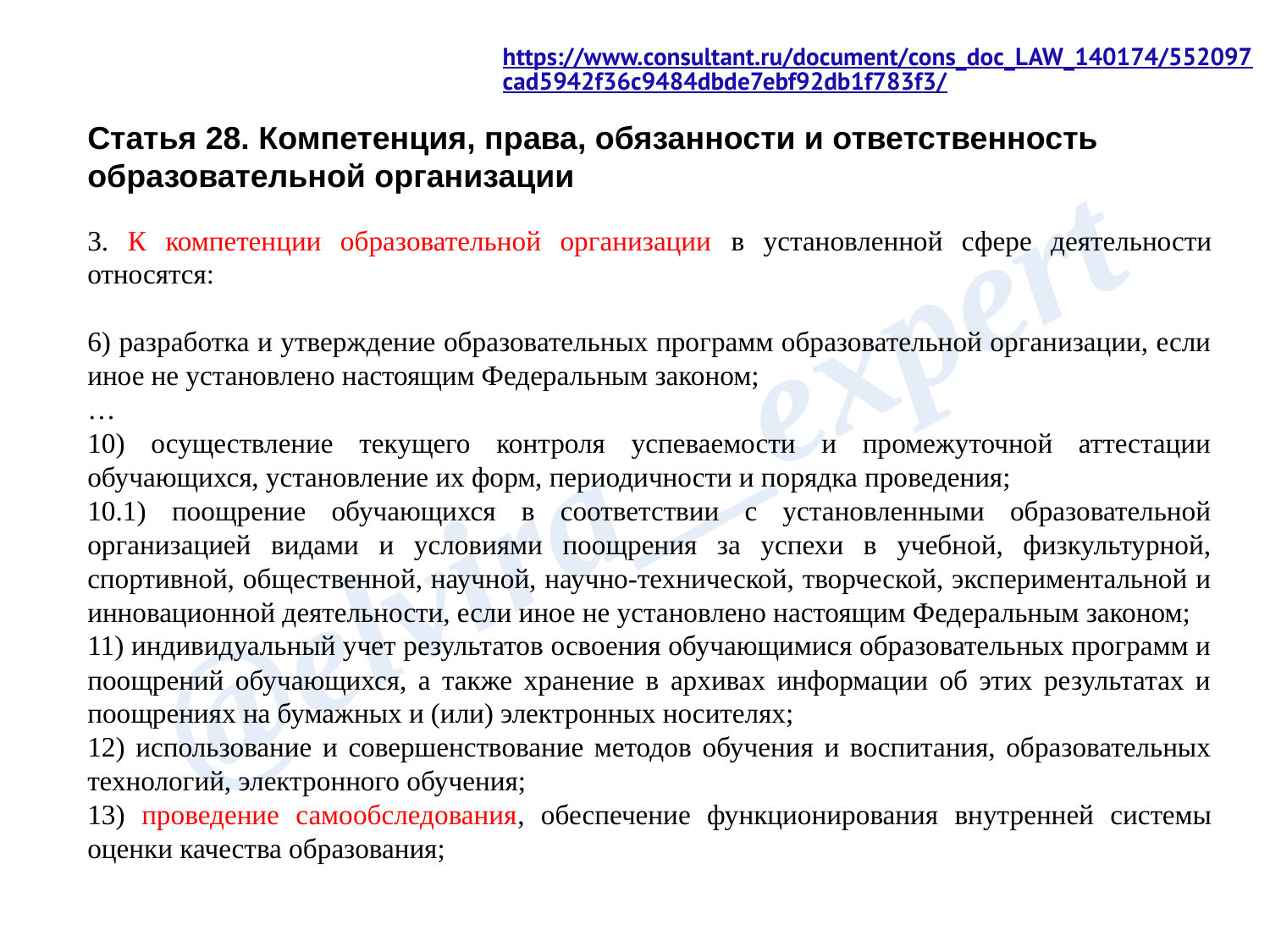

https://www.consultant.ru/document/cons_doc_LAW_140174/552097cad5942f36c9484dbde7ebf92db1f783f3/
Статья 28. Компетенция, права, обязанности и ответственность образовательной организации
3. К компетенции образовательной организации в установленной сфере деятельности относятся:

6) разработка и утверждение образовательных программ образовательной организации, если иное не установлено настоящим Федеральным законом;
…
10) осуществление текущего контроля успеваемости и промежуточной аттестации обучающихся, установление их форм, периодичности и порядка проведения;
10.1) поощрение обучающихся в соответствии с установленными образовательной организацией видами и условиями поощрения за успехи в учебной, физкультурной, спортивной, общественной, научной, научно-технической, творческой, экспериментальной и инновационной деятельности, если иное не установлено настоящим Федеральным законом;
11) индивидуальный учет результатов освоения обучающимися образовательных программ и поощрений обучающихся, а также хранение в архивах информации об этих результатах и поощрениях на бумажных и (или) электронных носителях;
12) использование и совершенствование методов обучения и воспитания, образовательных технологий, электронного обучения;
13) проведение самообследования, обеспечение функционирования внутренней системы оценки качества образования;